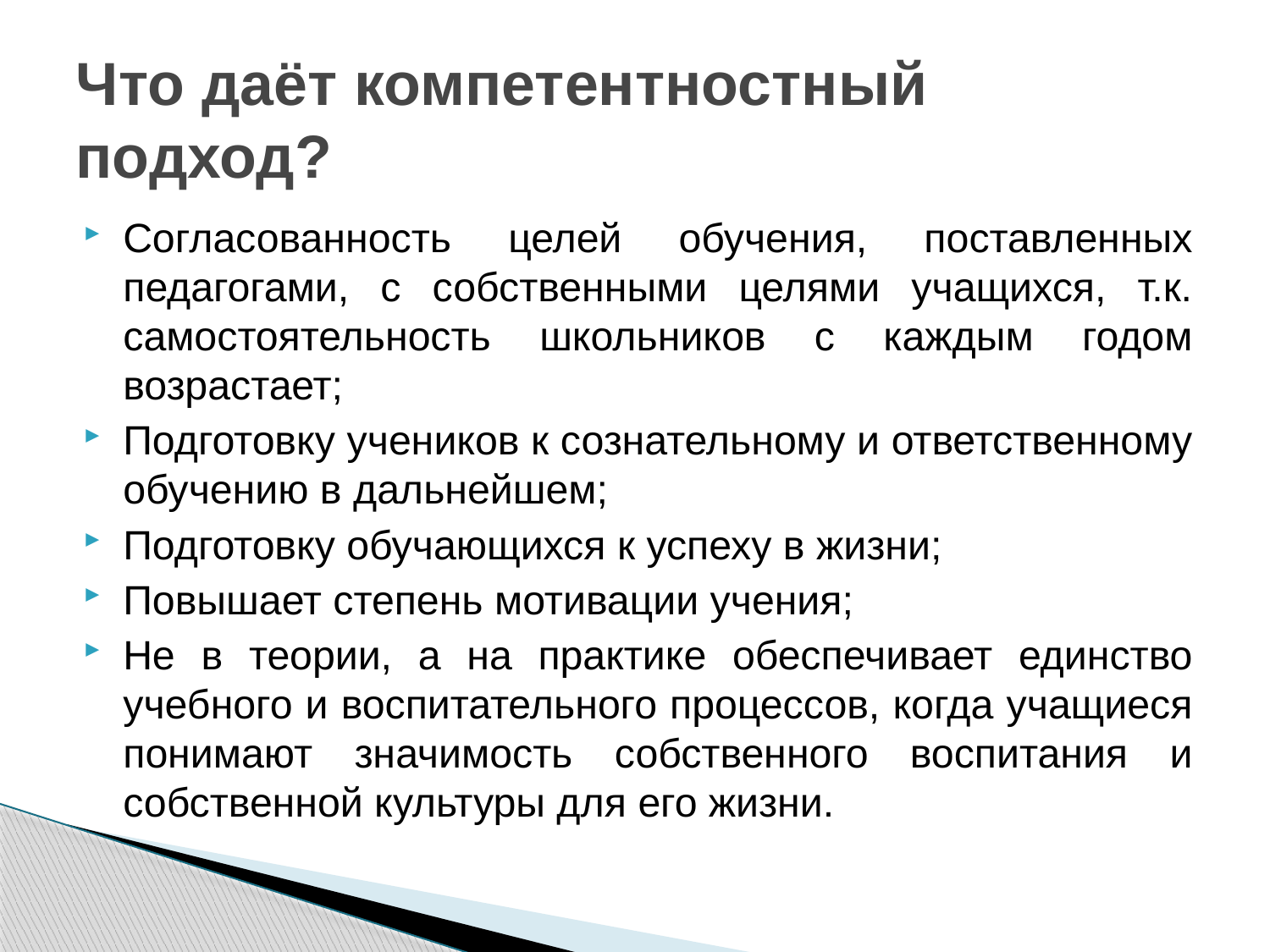

# Что даёт компетентностный подход?
Согласованность целей обучения, поставленных педагогами, с собственными целями учащихся, т.к. самостоятельность школьников с каждым годом возрастает;
Подготовку учеников к сознательному и ответственному обучению в дальнейшем;
Подготовку обучающихся к успеху в жизни;
Повышает степень мотивации учения;
Не в теории, а на практике обеспечивает единство учебного и воспитательного процессов, когда учащиеся понимают значимость собственного воспитания и собственной культуры для его жизни.